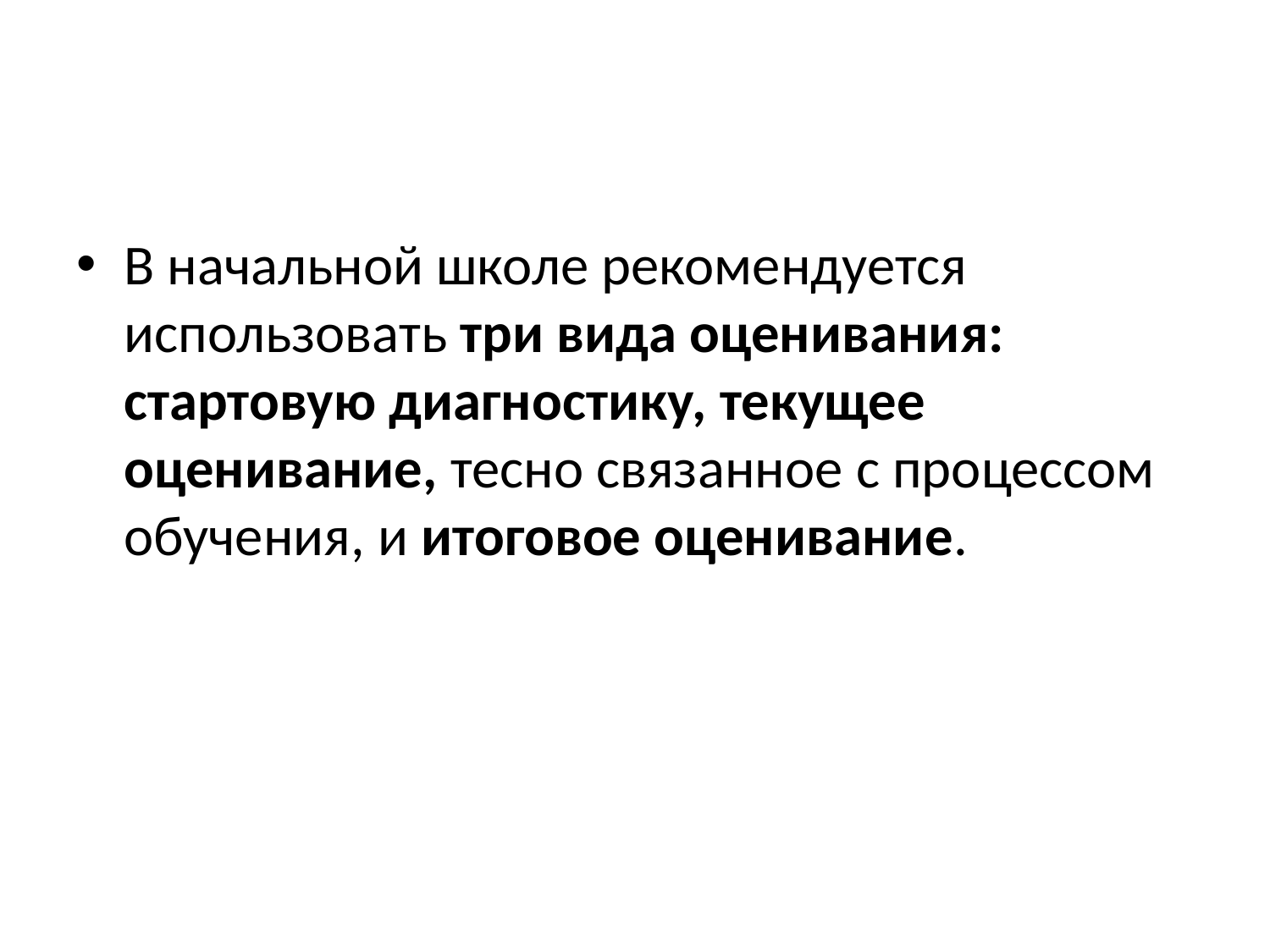

#
В начальной школе рекомендуется использовать три вида оценивания: стартовую диагностику, текущее оценивание, тесно связанное с процессом обучения, и итоговое оценивание.